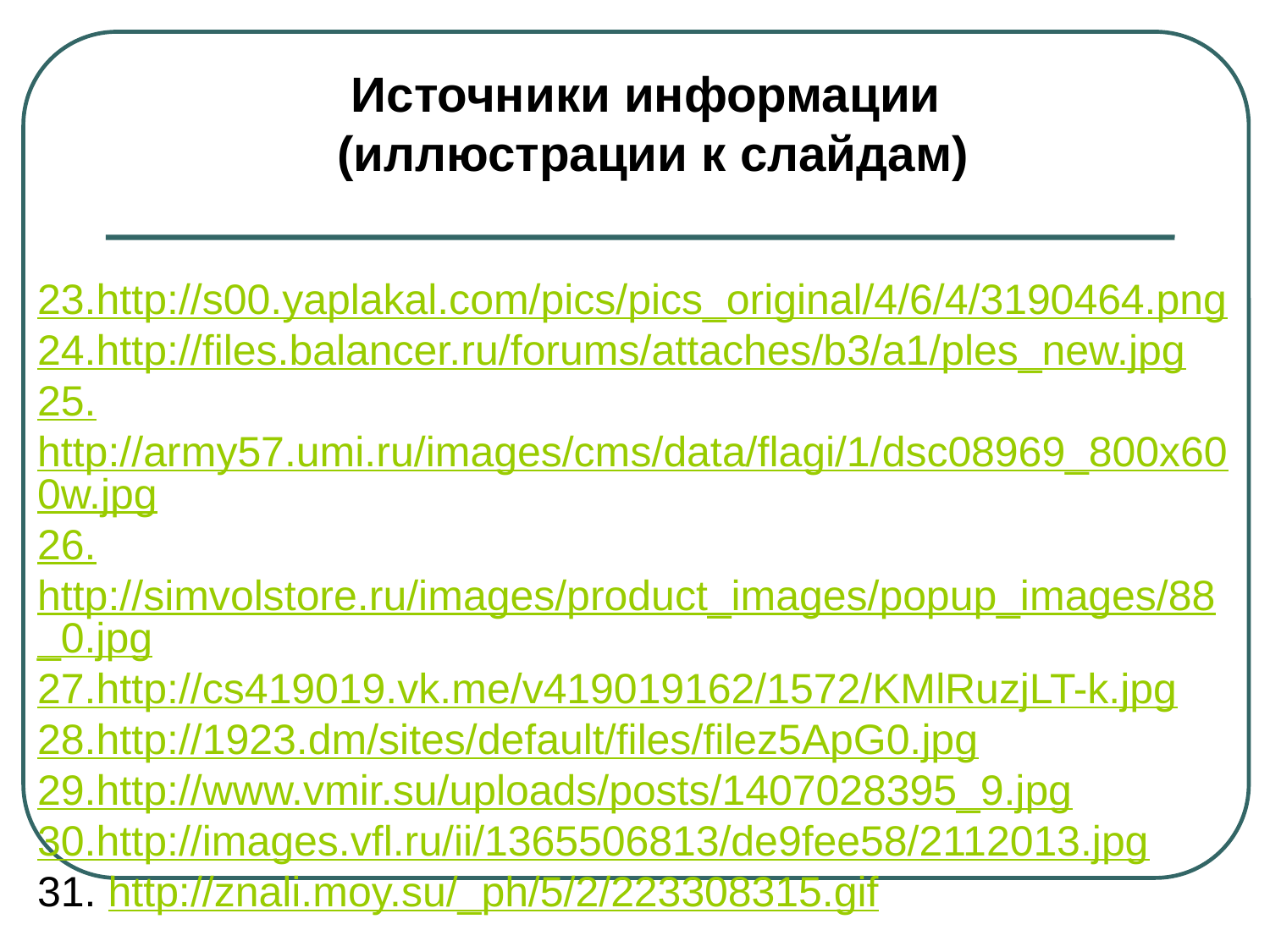

Источники информации
(иллюстрации к слайдам)
23.http://s00.yaplakal.com/pics/pics_original/4/6/4/3190464.png
24.http://files.balancer.ru/forums/attaches/b3/a1/ples_new.jpg
25.http://army57.umi.ru/images/cms/data/flagi/1/dsc08969_800x600w.jpg
26.http://simvolstore.ru/images/product_images/popup_images/88_0.jpg
27.http://cs419019.vk.me/v419019162/1572/KMlRuzjLT-k.jpg
28.http://1923.dm/sites/default/files/filez5ApG0.jpg
29.http://www.vmir.su/uploads/posts/1407028395_9.jpg
30.http://images.vfl.ru/ii/1365506813/de9fee58/2112013.jpg
31. http://znali.moy.su/_ph/5/2/223308315.gif